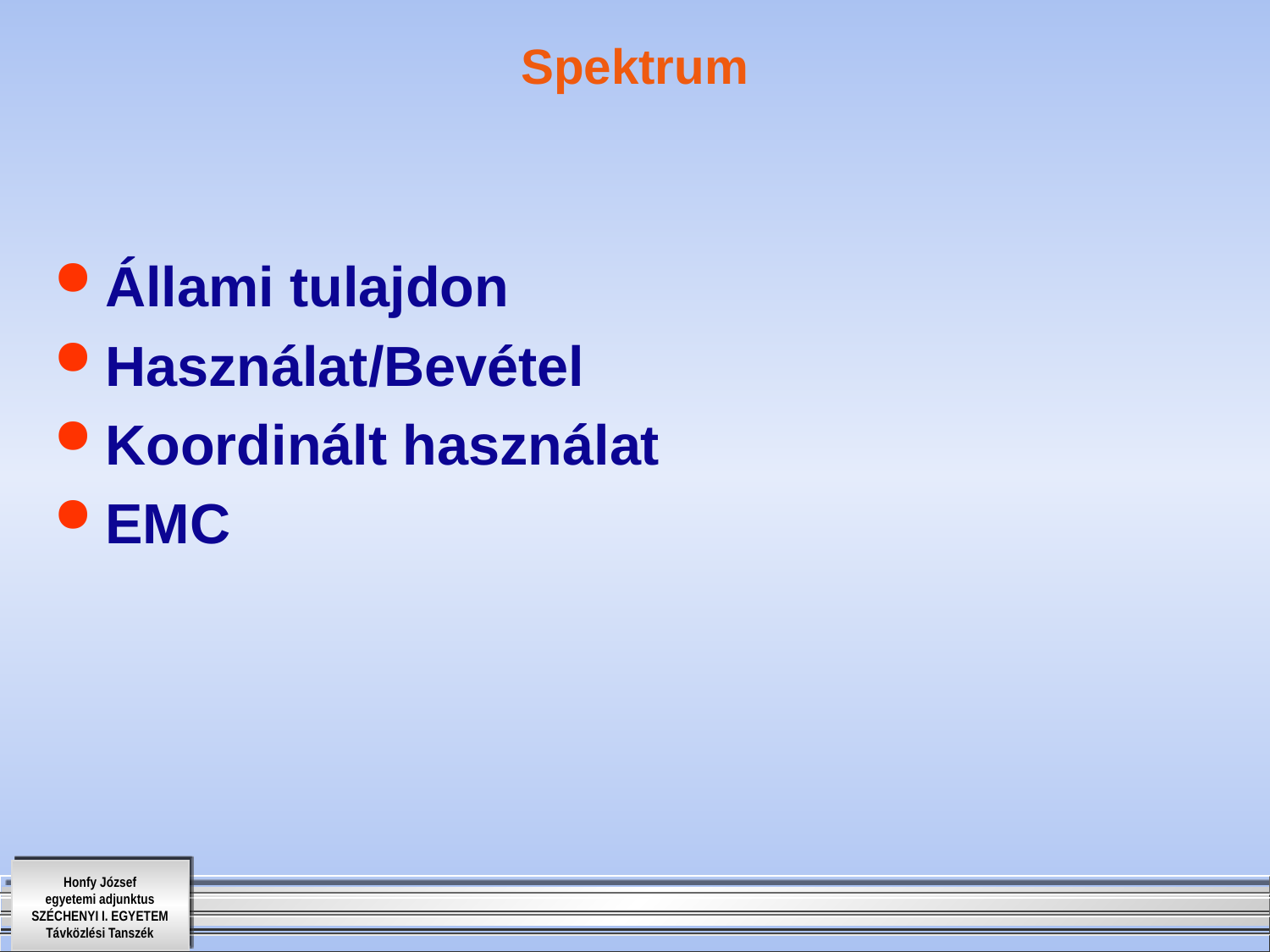

# Spektrum
Állami tulajdon
Használat/Bevétel
Koordinált használat
EMC